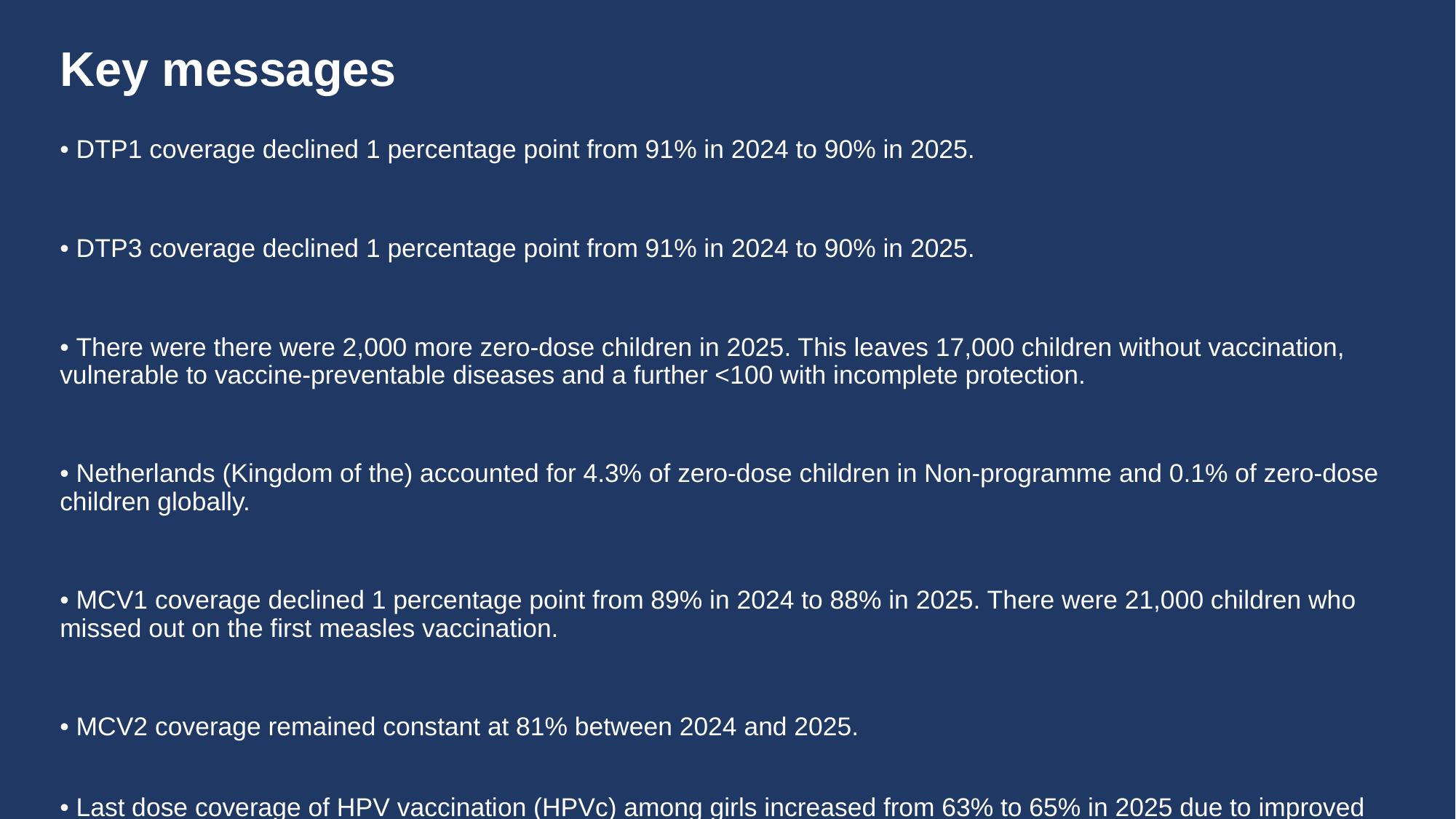

# Key messages
• DTP1 coverage declined 1 percentage point from 91% in 2024 to 90% in 2025.

• DTP3 coverage declined 1 percentage point from 91% in 2024 to 90% in 2025.

• There were there were 2,000 more zero-dose children in 2025. This leaves 17,000 children without vaccination, vulnerable to vaccine-preventable diseases and a further <100 with incomplete protection.

• Netherlands (Kingdom of the) accounted for 4.3% of zero-dose children in Non-programme and 0.1% of zero-dose children globally.

• MCV1 coverage declined 1 percentage point from 89% in 2024 to 88% in 2025. There were 21,000 children who missed out on the first measles vaccination.

• MCV2 coverage remained constant at 81% between 2024 and 2025.

• Last dose coverage of HPV vaccination (HPVc) among girls increased from 63% to 65% in 2025 due to improved programme performance.